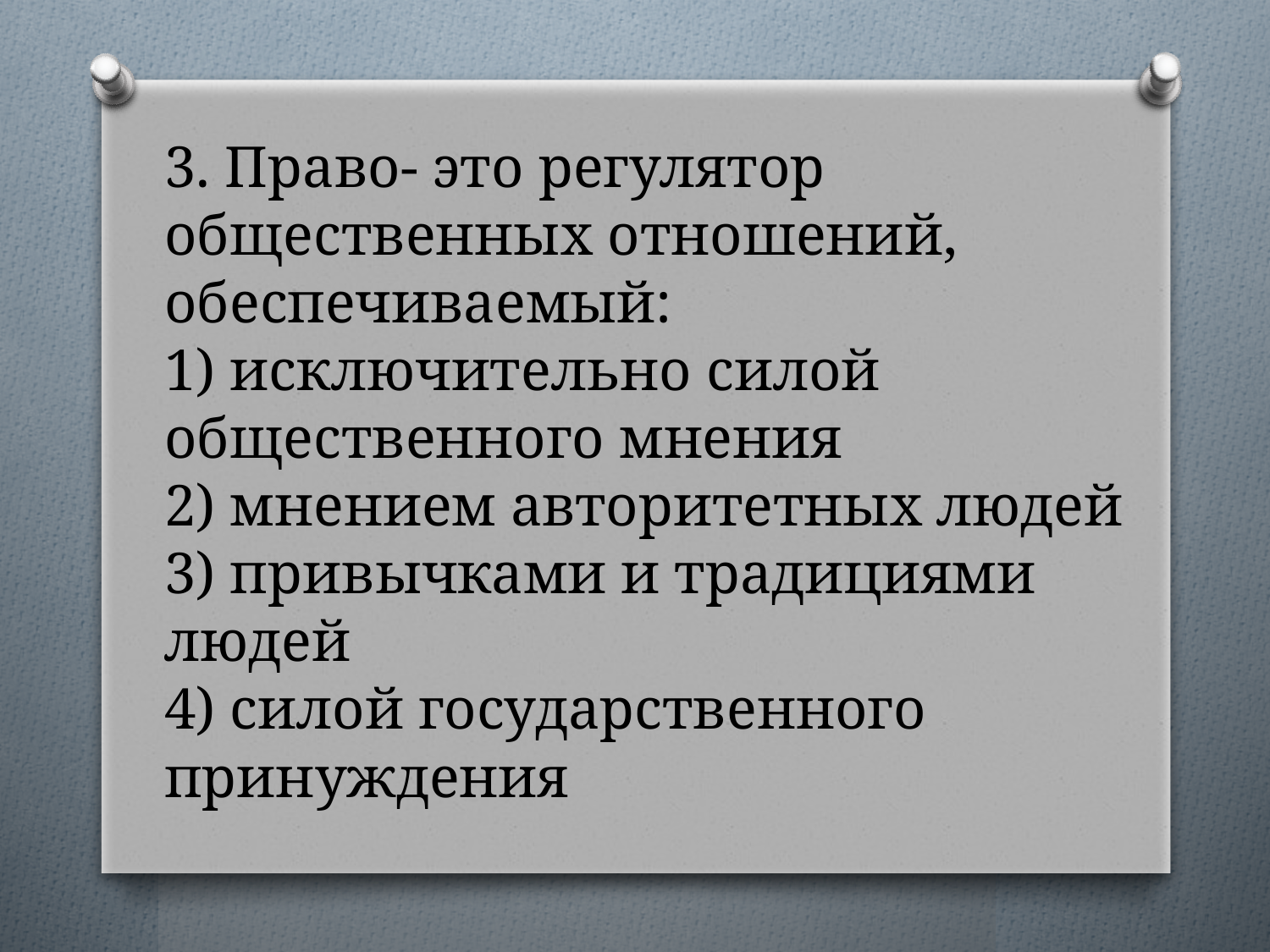

# 3. Право- это регулятор общественных отношений, обеспечиваемый: 1) исключительно силой общественного мнения 2) мнением авторитетных людей 3) привычками и традициями людей 4) силой государственного принуждения